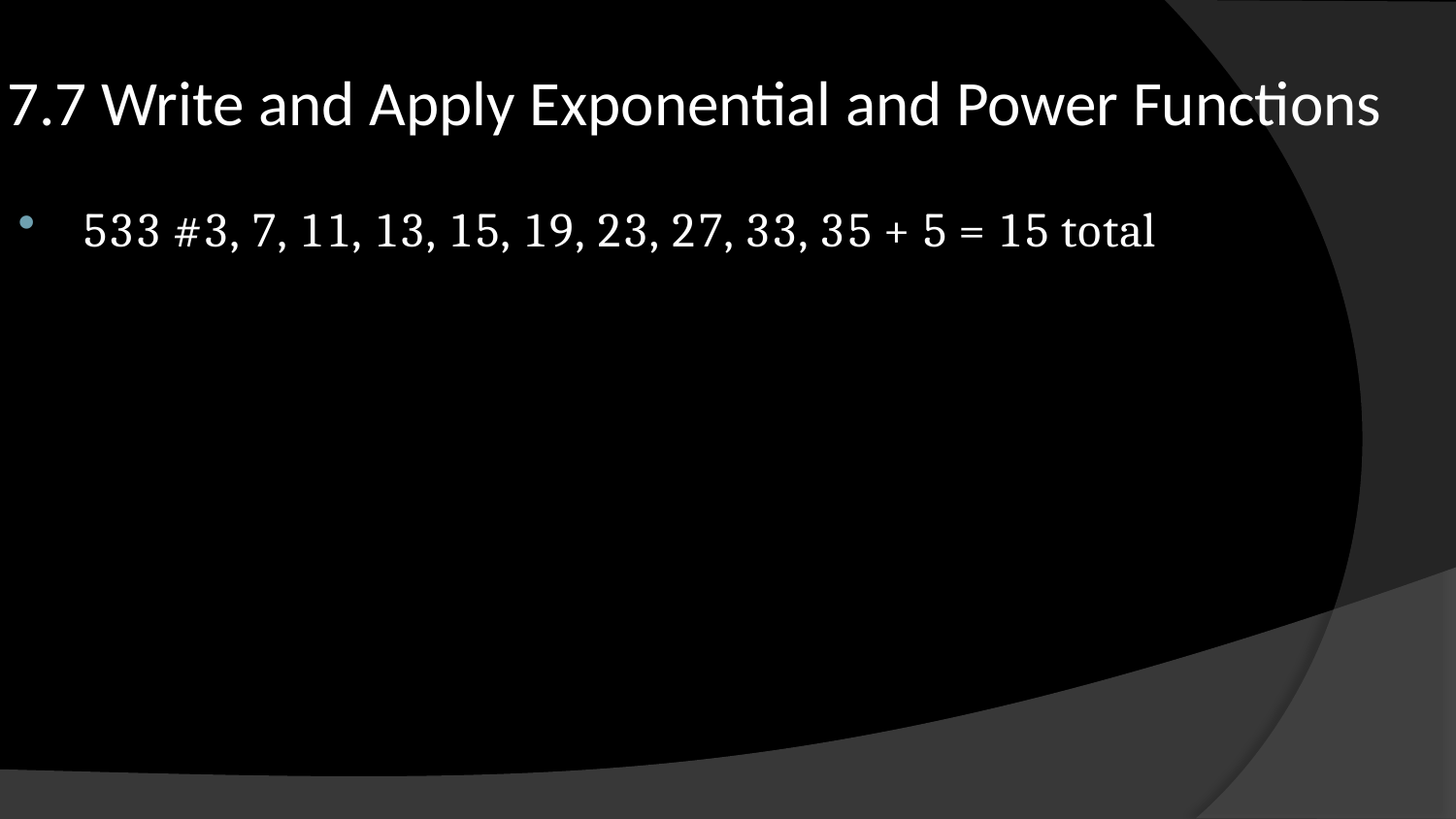

# 7.7 Write and Apply Exponential and Power Functions
533 #3, 7, 11, 13, 15, 19, 23, 27, 33, 35 + 5 = 15 total